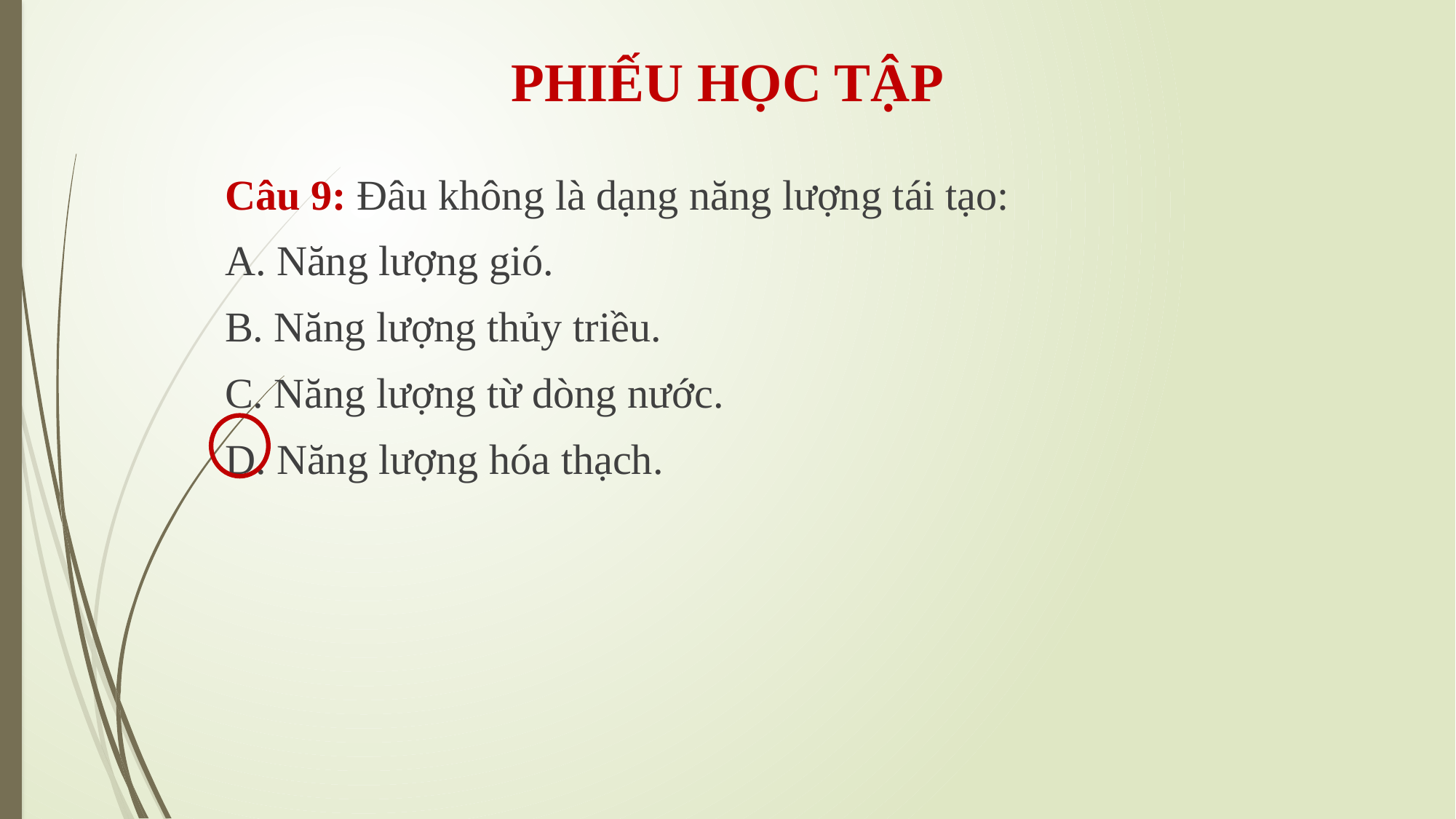

PHIẾU HỌC TẬP

Câu 9: Đâu không là dạng năng lượng tái tạo:
A. Năng lượng gió.
B. Năng lượng thủy triều.
C. Năng lượng từ dòng nước.
D. Năng lượng hóa thạch.